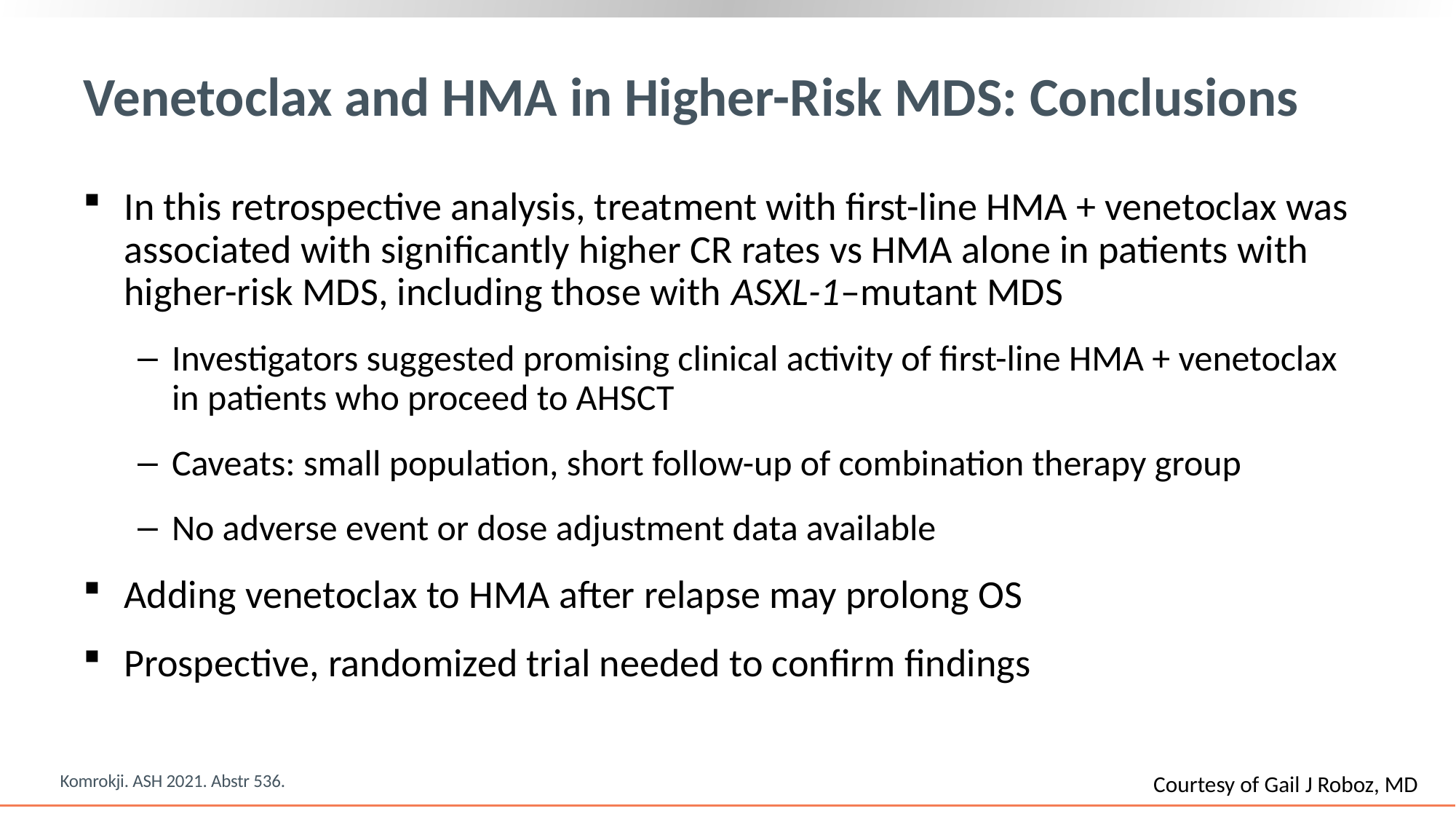

# Venetoclax and HMA in Higher-Risk MDS: Conclusions
In this retrospective analysis, treatment with first-line HMA + venetoclax was associated with significantly higher CR rates vs HMA alone in patients with higher-risk MDS, including those with ASXL-1–mutant MDS
Investigators suggested promising clinical activity of first-line HMA + venetoclax in patients who proceed to AHSCT
Caveats: small population, short follow-up of combination therapy group
No adverse event or dose adjustment data available
Adding venetoclax to HMA after relapse may prolong OS
Prospective, randomized trial needed to confirm findings
Komrokji. ASH 2021. Abstr 536.
Courtesy of Gail J Roboz, MD